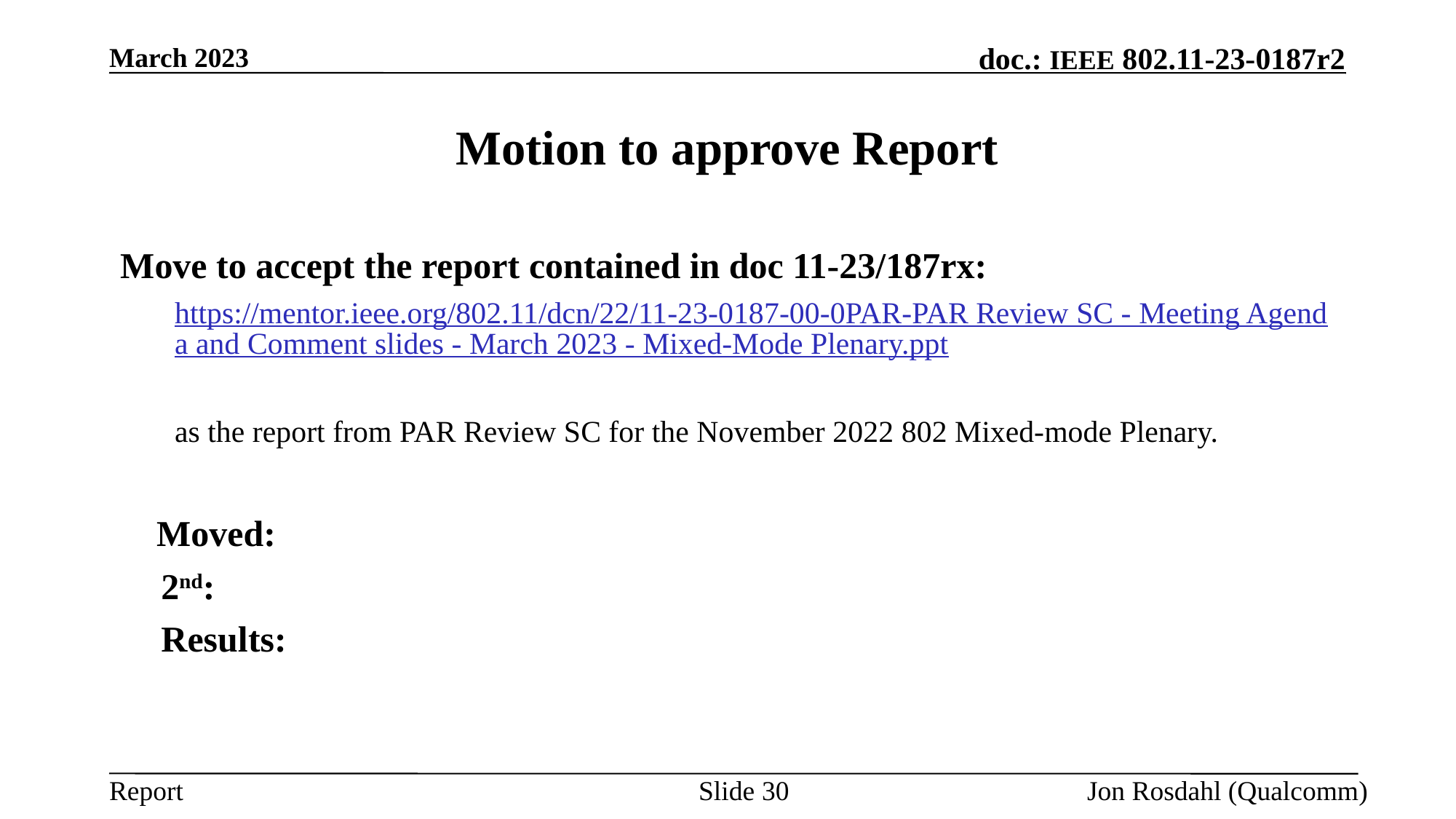

March 2023
# Motion to approve Report
Move to accept the report contained in doc 11-23/187rx:
https://mentor.ieee.org/802.11/dcn/22/11-23-0187-00-0PAR-PAR Review SC - Meeting Agenda and Comment slides - March 2023 - Mixed-Mode Plenary.ppt

as the report from PAR Review SC for the November 2022 802 Mixed-mode Plenary.

    Moved:
	2nd:
	Results:
Slide 30
Jon Rosdahl (Qualcomm)